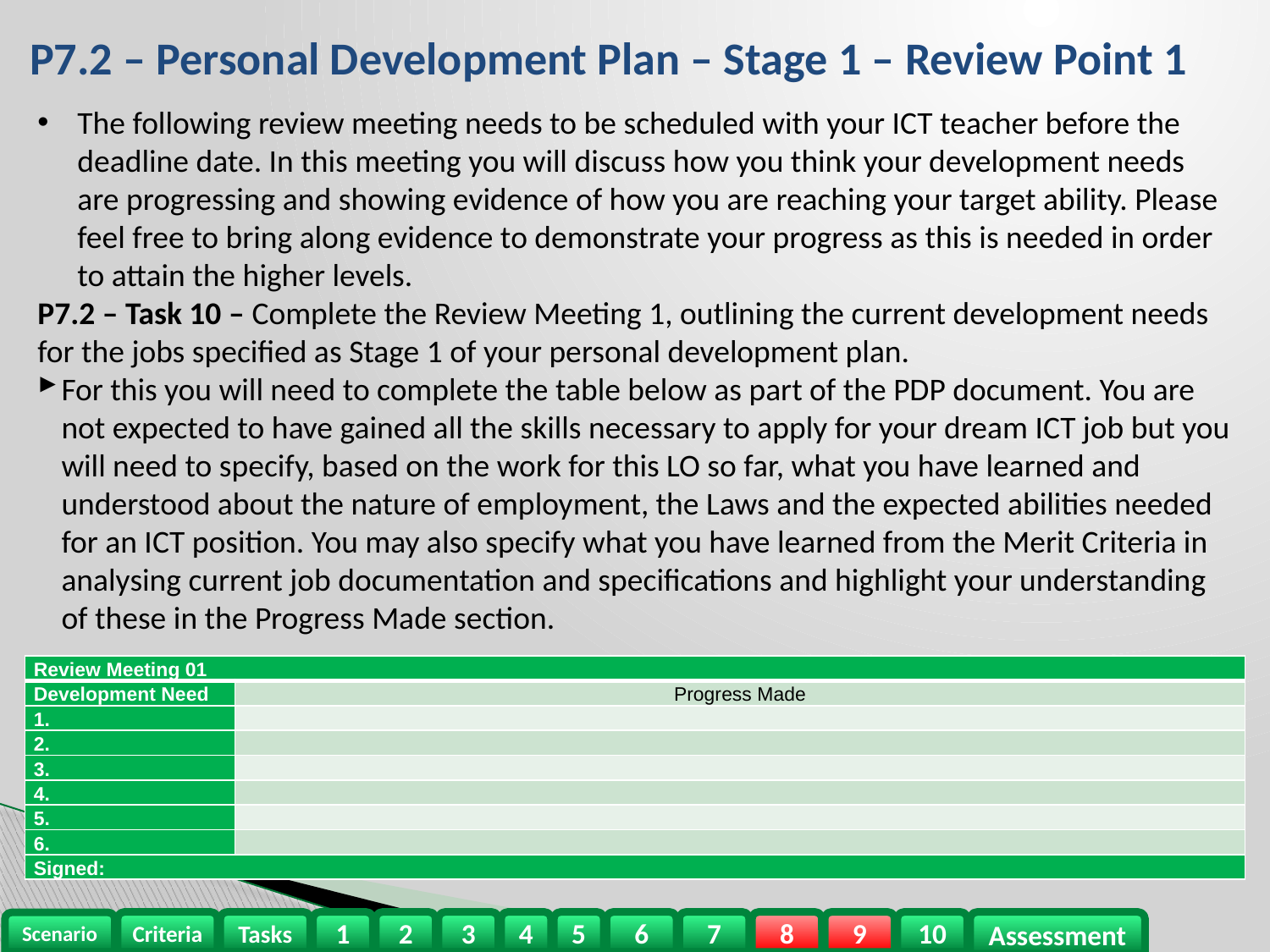

# P7.2 – Personal Development Plan – Stage 1 – Review Point 1
The following review meeting needs to be scheduled with your ICT teacher before the deadline date. In this meeting you will discuss how you think your development needs are progressing and showing evidence of how you are reaching your target ability. Please feel free to bring along evidence to demonstrate your progress as this is needed in order to attain the higher levels.
P7.2 – Task 10 – Complete the Review Meeting 1, outlining the current development needs for the jobs specified as Stage 1 of your personal development plan.
For this you will need to complete the table below as part of the PDP document. You are not expected to have gained all the skills necessary to apply for your dream ICT job but you will need to specify, based on the work for this LO so far, what you have learned and understood about the nature of employment, the Laws and the expected abilities needed for an ICT position. You may also specify what you have learned from the Merit Criteria in analysing current job documentation and specifications and highlight your understanding of these in the Progress Made section.
| Review Meeting 01 |  |
| --- | --- |
| Development Need | Progress Made |
| 1. |  |
| 2. |  |
| 3. |  |
| 4. |  |
| 5. |  |
| 6. |  |
| Signed: |  |